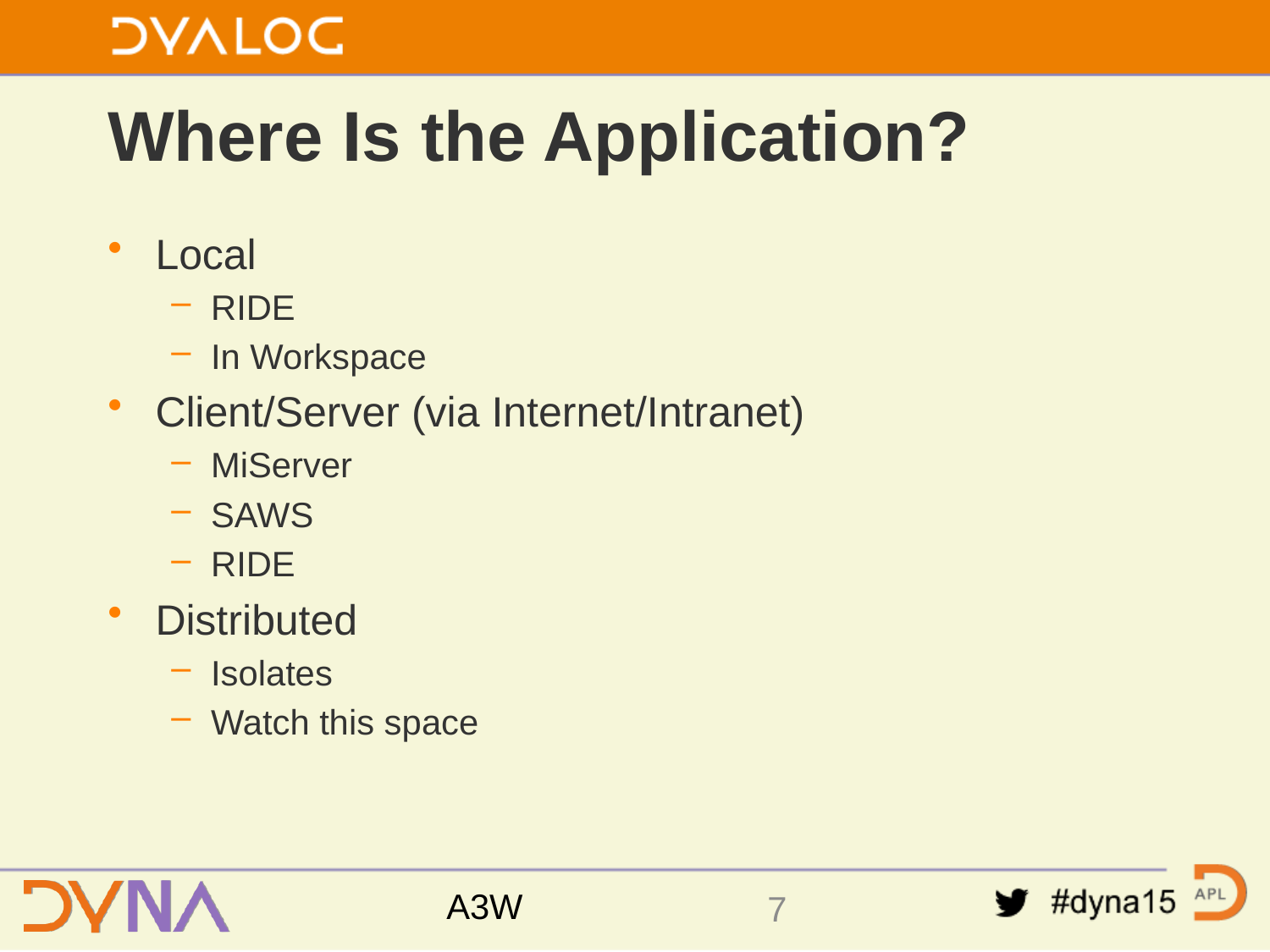

# Where Is the Application?
Local
RIDE
In Workspace
Client/Server (via Internet/Intranet)
MiServer
SAWS
RIDE
Distributed
Isolates
Watch this space
7
A3W